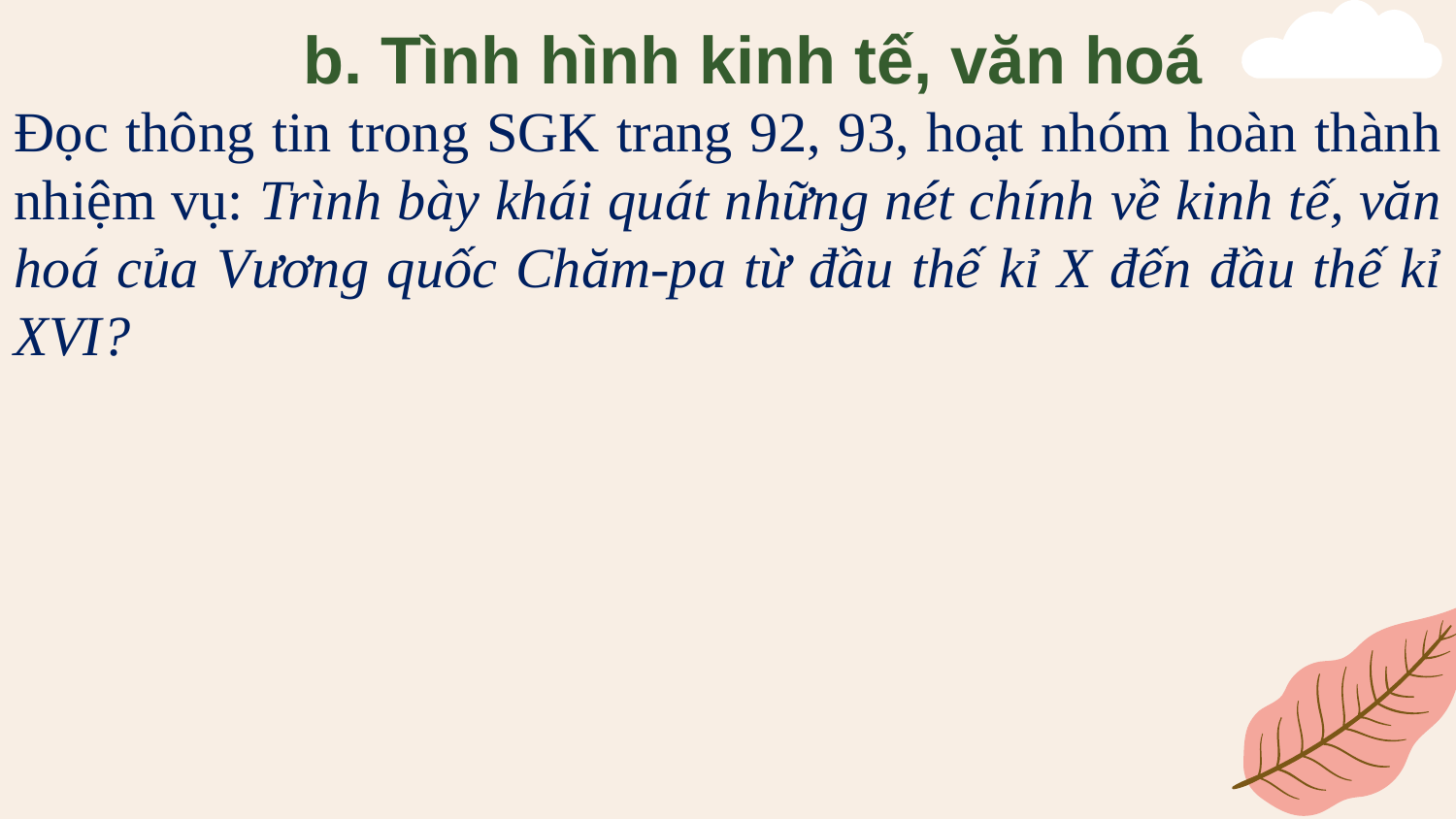

# b. Tình hình kinh tế, văn hoá
Đọc thông tin trong SGK trang 92, 93, hoạt nhóm hoàn thành nhiệm vụ: Trình bày khái quát những nét chính về kinh tế, văn hoá của Vương quốc Chăm-pa từ đầu thế kỉ X đến đầu thế kỉ XVI?